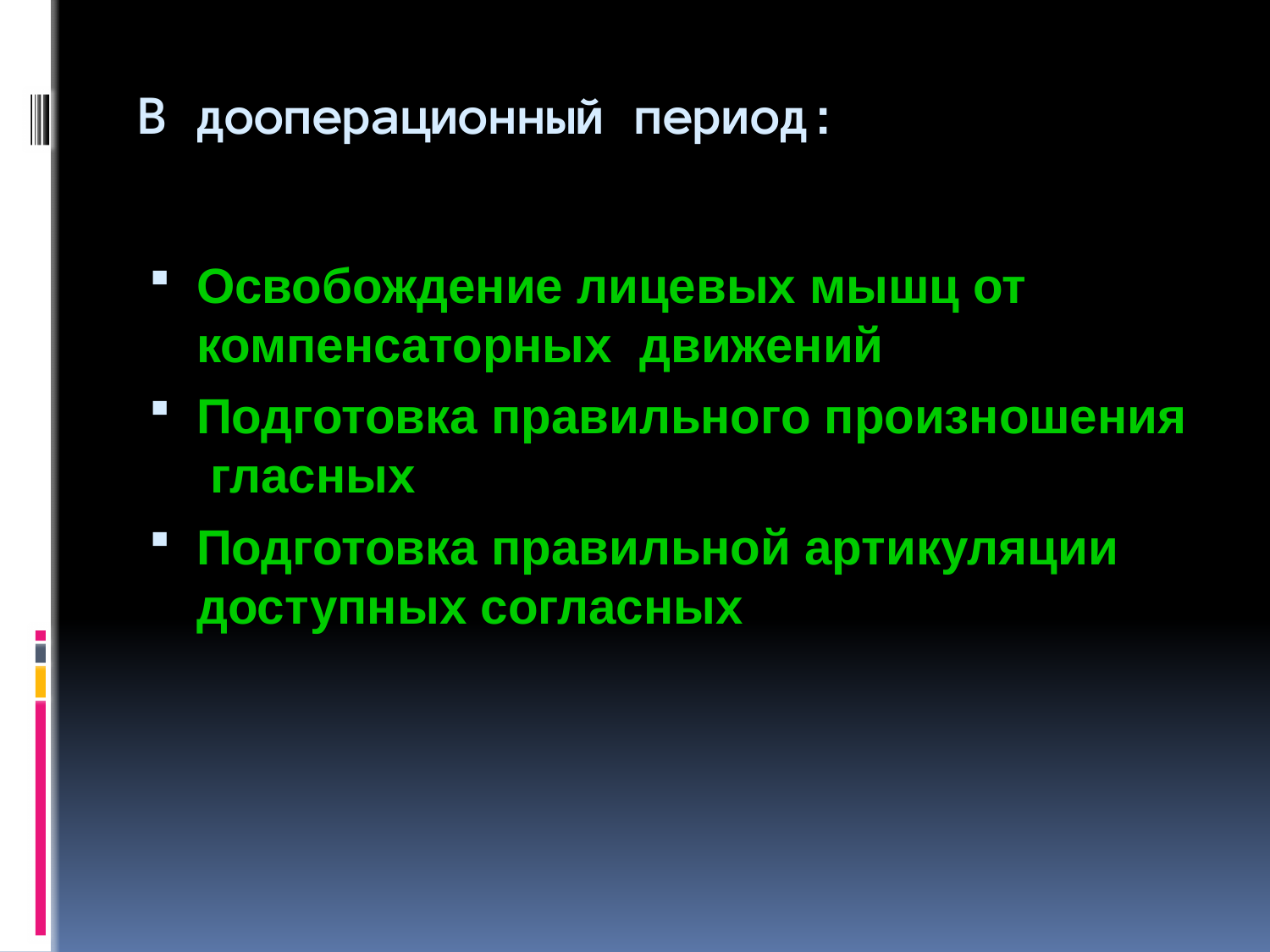

# В дооперационный период:
Освобождение лицевых мышц от компенсаторных  движений
Подготовка правильного произношения  гласных
Подготовка правильной артикуляции доступных согласных